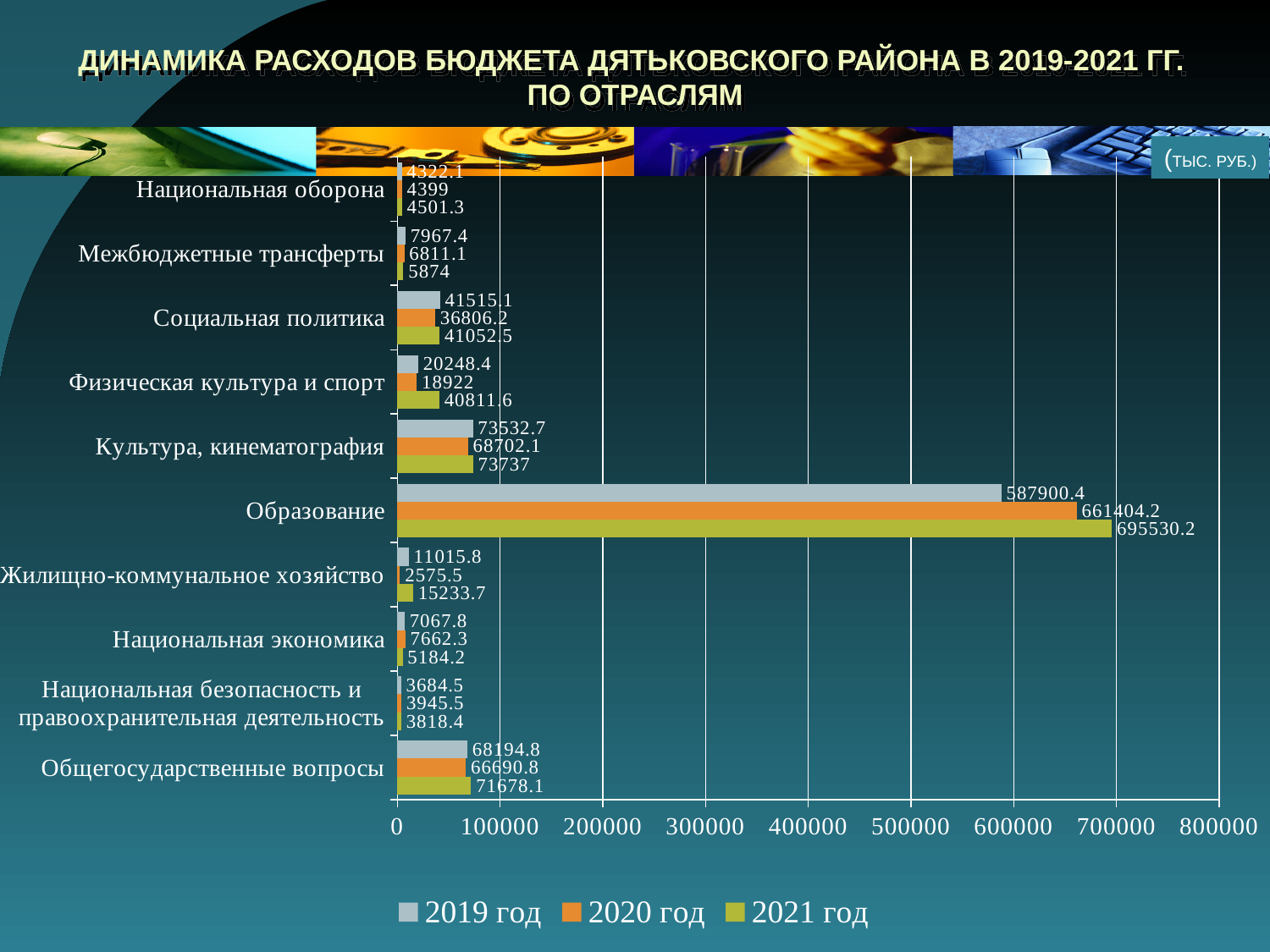

# ДИНАМИКА РАСХОДОВ БЮДЖЕТА ДЯТЬКОВСКОГО РАЙОНА В 2019-2021 ГГ. ПО ОТРАСЛЯМ

### Chart

| Category | 2021 год | 2020 год | 2019 год |
|---|---|---|---|
| Общегосударственные вопросы | 71678.1 | 66690.8 | 68194.8 |
| Национальная безопасность и правоохранительная деятельность | 3818.4 | 3945.5 | 3684.5 |
| Национальная экономика | 5184.2 | 7662.3 | 7067.8 |
| Жилищно-коммунальное хозяйство | 15233.7 | 2575.5 | 11015.8 |
| Образование | 695530.2 | 661404.2 | 587900.4 |
| Культура, кинематография | 73737.0 | 68702.1 | 73532.7 |
| Физическая культура и спорт | 40811.6 | 18922.0 | 20248.4 |
| Социальная политика | 41052.5 | 36806.2 | 41515.1 |
| Межбюджетные трансферты | 5874.0 | 6811.1 | 7967.4 |
| Национальная оборона | 4501.3 | 4399.0 | 4322.1 |
(ТЫС. РУБ.)